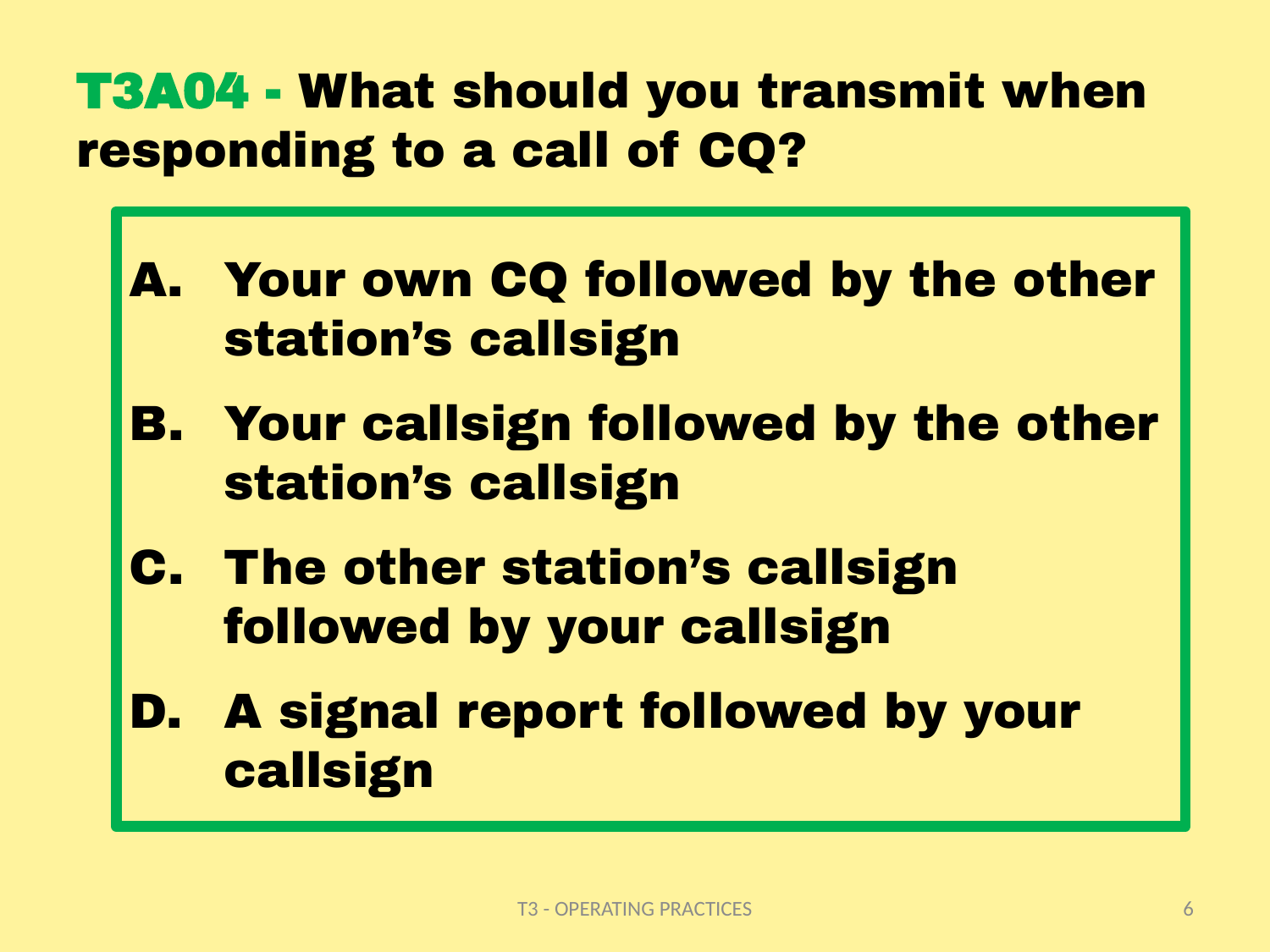

# T3A04 - What should you transmit when responding to a call of CQ?

Your own CQ followed by the other station’s callsign

Your callsign followed by the other station’s callsign

The other station’s callsign followed by your callsign

A signal report followed by your callsign

T3 - OPERATING PRACTICES
6